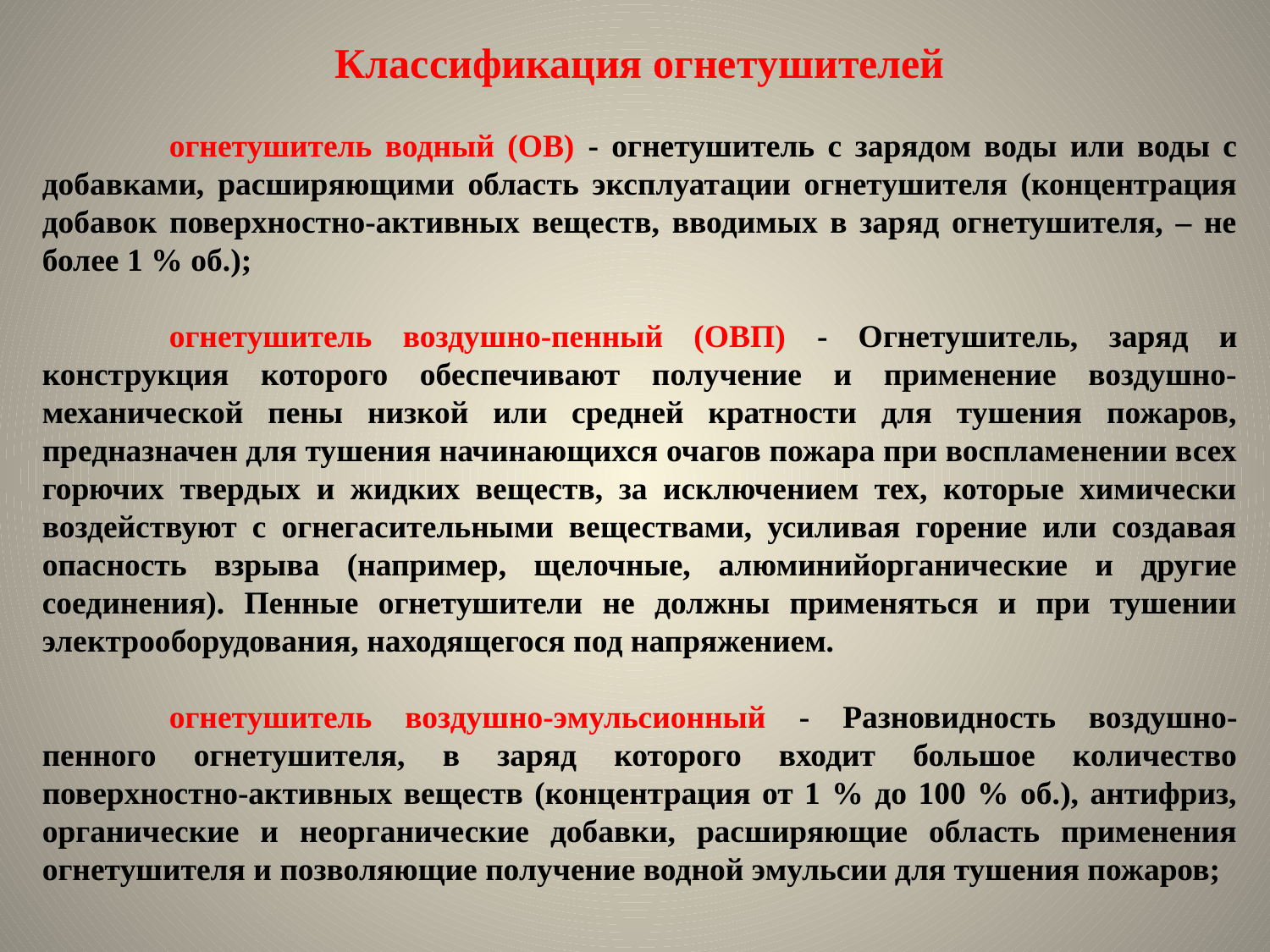

Классификация огнетушителей

	огнетушитель водный (ОВ) - огнетушитель с зарядом воды или воды с добавками, расширяющими область эксплуатации огнетушителя (концентрация добавок поверхностно-активных веществ, вводимых в заряд огнетушителя, – не более 1 % об.);

	огнетушитель воздушно-пенный (ОВП) - Огнетушитель, заряд и конструкция которого обеспечивают получение и применение воздушно-механической пены низкой или средней кратности для тушения пожаров, предназначен для тушения начинающихся очагов пожара при воспламенении всех горючих твердых и жидких веществ, за исключением тех, которые химически воздействуют с огнегасительными веществами, усиливая горение или создавая опасность взрыва (например, щелочные, алюминийорганические и другие соединения). Пенные огнетушители не должны применяться и при тушении электрооборудования, находящегося под напряжением.

	огнетушитель воздушно-эмульсионный - Разновидность воздушно-пенного огнетушителя, в заряд которого входит большое количество поверхностно-активных веществ (концентрация от 1 % до 100 % об.), антифриз, органические и неорганические добавки, расширяющие область применения огнетушителя и позволяющие получение водной эмульсии для тушения пожаров;